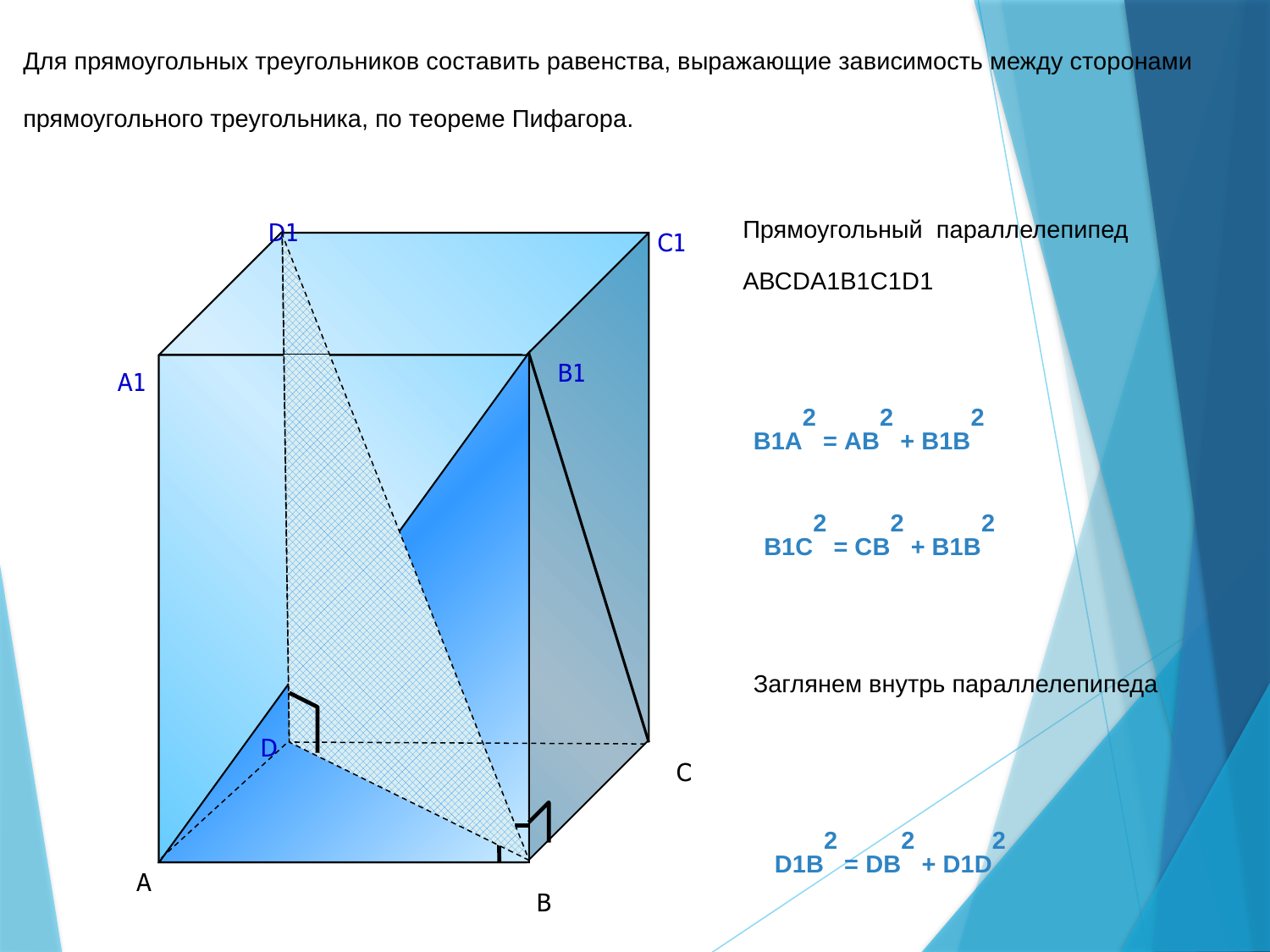

Для прямоугольных треугольников составить равенства, выражающие зависимость между сторонами прямоугольного треугольника, по теореме Пифагора.
Прямоугольный  параллелепипед АВСDА1В1С1D1
D1
C1

B1
А1

В1А2 = АВ2 + В1В2
В1С2 = СВ2 + В1В2
Заглянем внутрь параллелепипеда

D
С

D1B2 = DВ2 + D1D2

А
В